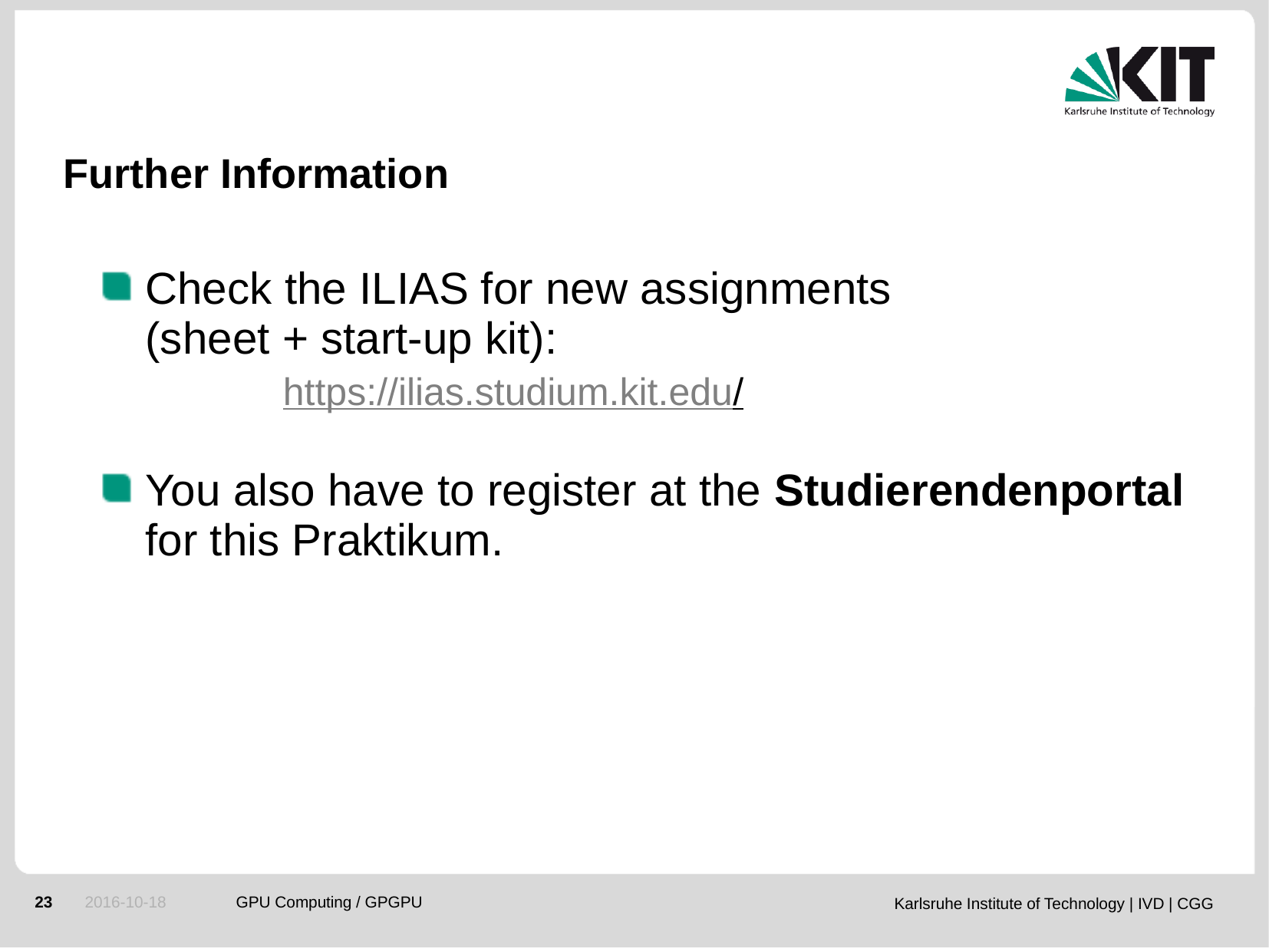

# Further Information
Check the ILIAS for new assignments
(sheet + start-up kit):
	https://ilias.studium.kit.edu/
You also have to register at the Studierendenportal for this Praktikum.

2016-10-18
GPU Computing / GPGPU